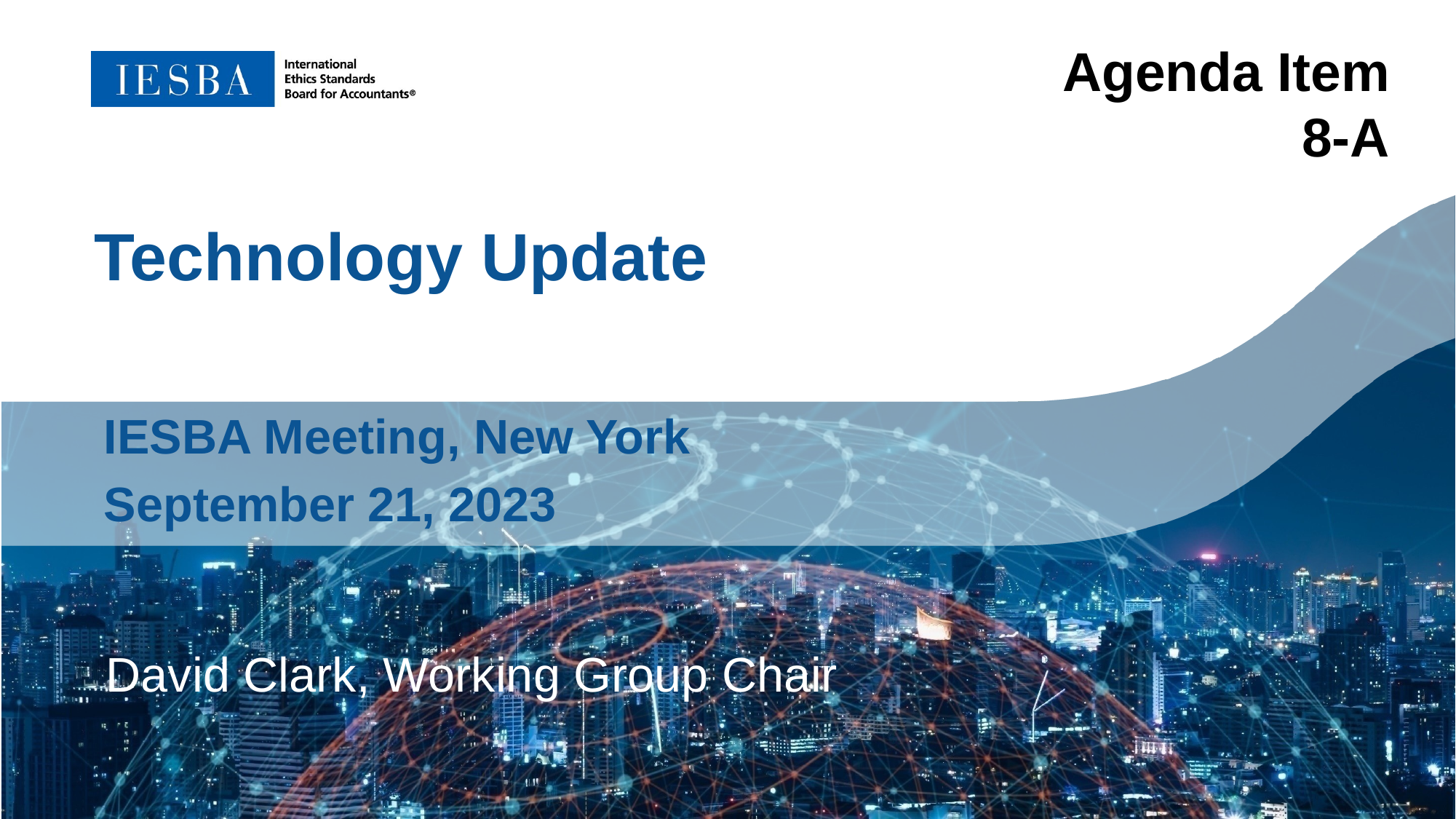

Agenda Item 8-A
Technology Update
IESBA Meeting, New York
September 21, 2023
David Clark, Working Group Chair